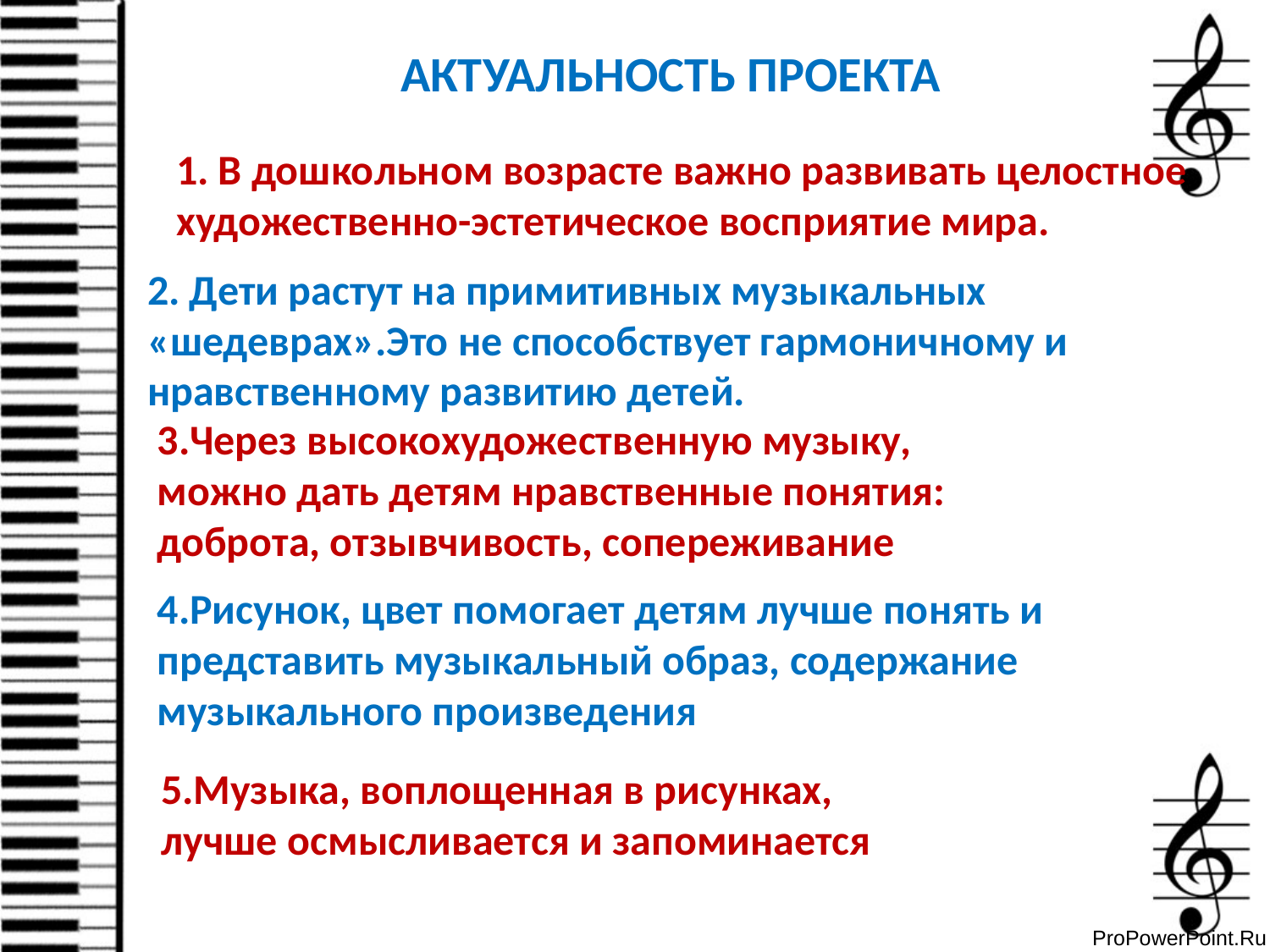

АКТУАЛЬНОСТЬ ПРОЕКТА
1. В дошкольном возрасте важно развивать целостное
художественно-эстетическое восприятие мира.
2. Дети растут на примитивных музыкальных «шедеврах».Это не способствует гармоничному и нравственному развитию детей.

3.Через высокохудожественную музыку,
можно дать детям нравственные понятия:
доброта, отзывчивость, сопереживание
4.Рисунок, цвет помогает детям лучше понять и представить музыкальный образ, содержание
музыкального произведения
5.Музыка, воплощенная в рисунках,
лучше осмысливается и запоминается